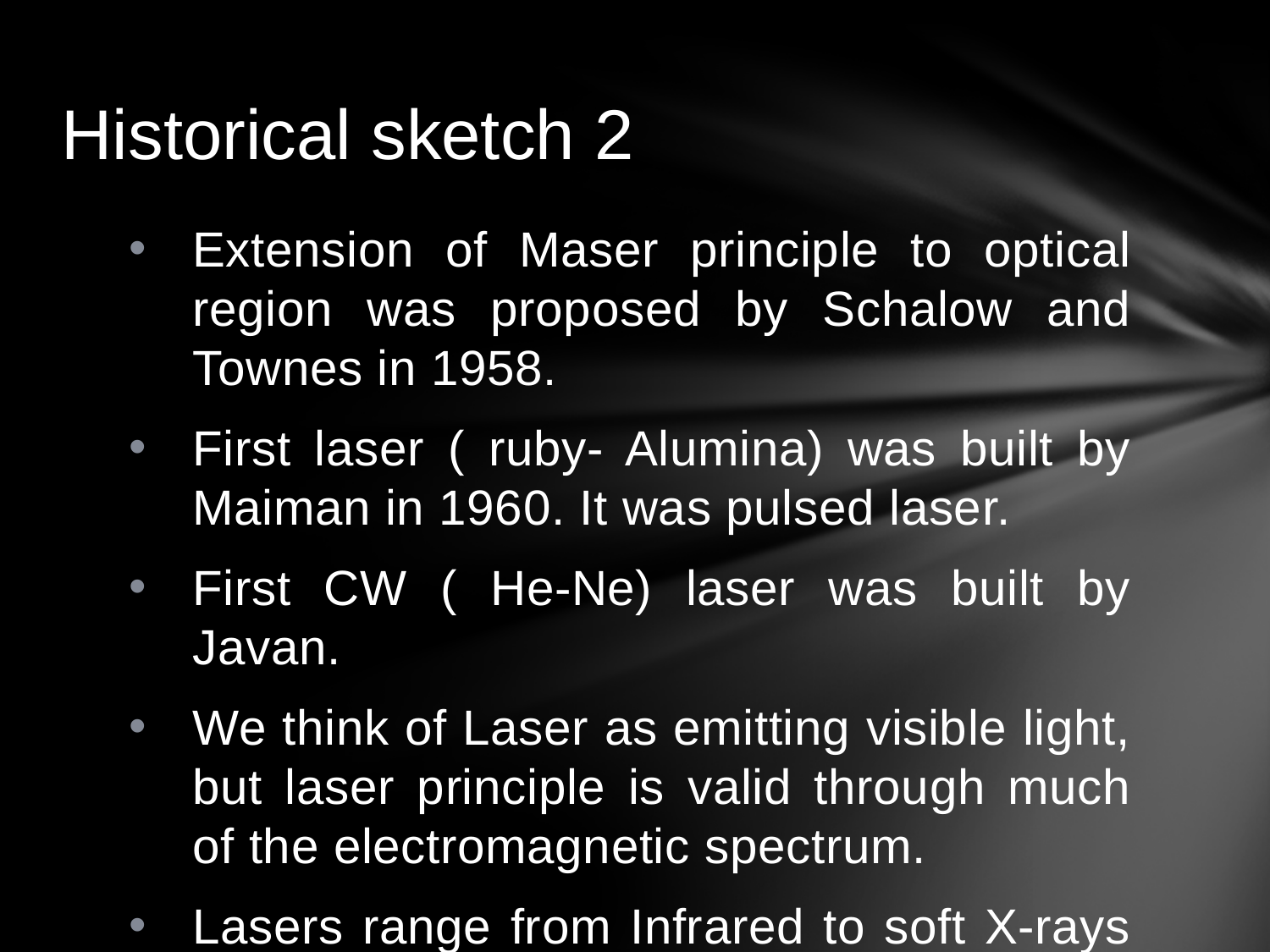

# Historical sketch 2
Extension of Maser principle to optical region was proposed by Schalow and Townes in 1958.
First laser ( ruby- Alumina) was built by Maiman in 1960. It was pulsed laser.
First CW ( He-Ne) laser was built by Javan.
We think of Laser as emitting visible light, but laser principle is valid through much of the electromagnetic spectrum.
Lasers range from Infrared to soft X-rays region.